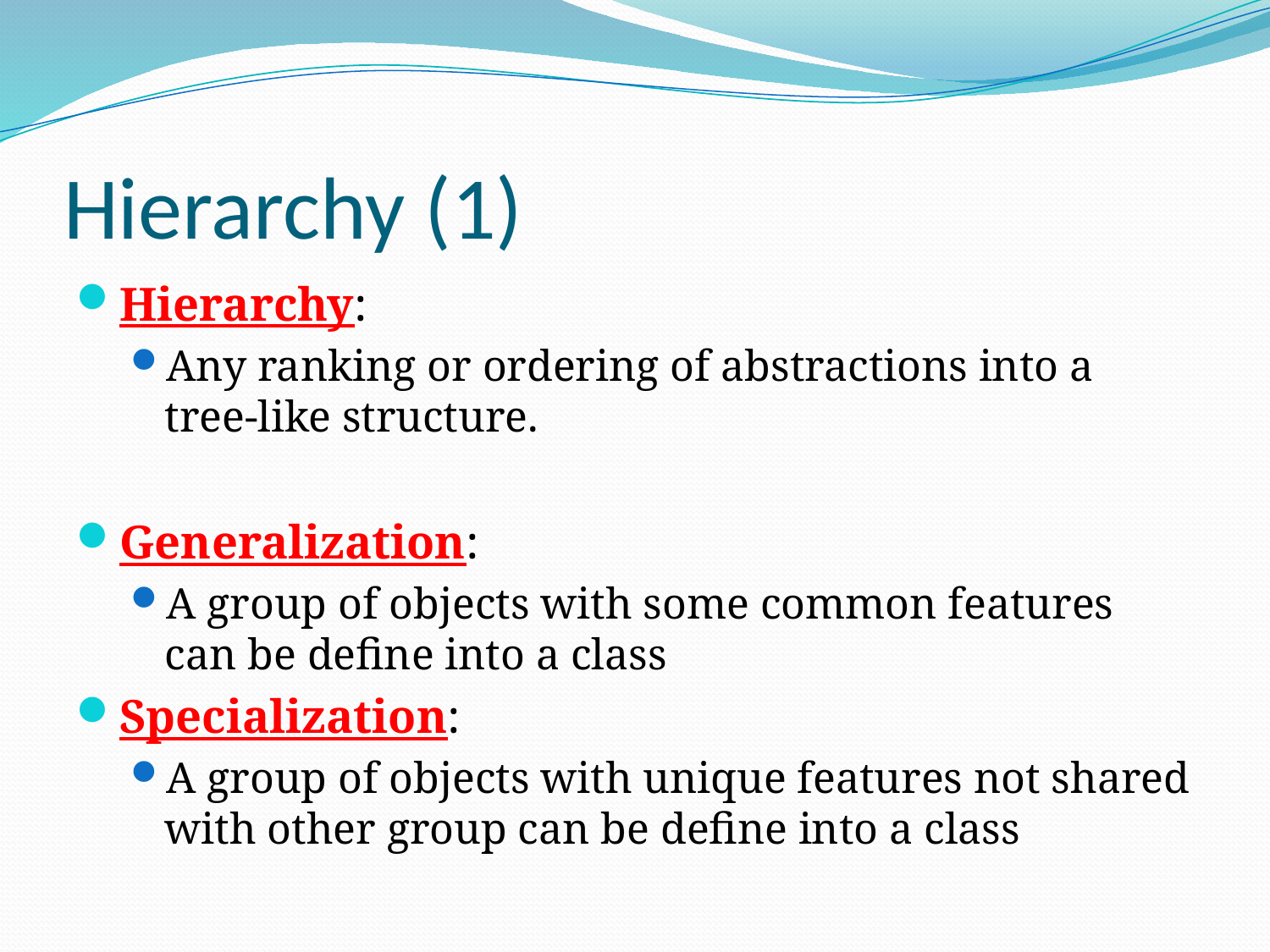

# Hierarchy (1)
Hierarchy:
Any ranking or ordering of abstractions into a tree-like structure.

Generalization:
A group of objects with some common features can be define into a class
Specialization:
A group of objects with unique features not shared with other group can be define into a class